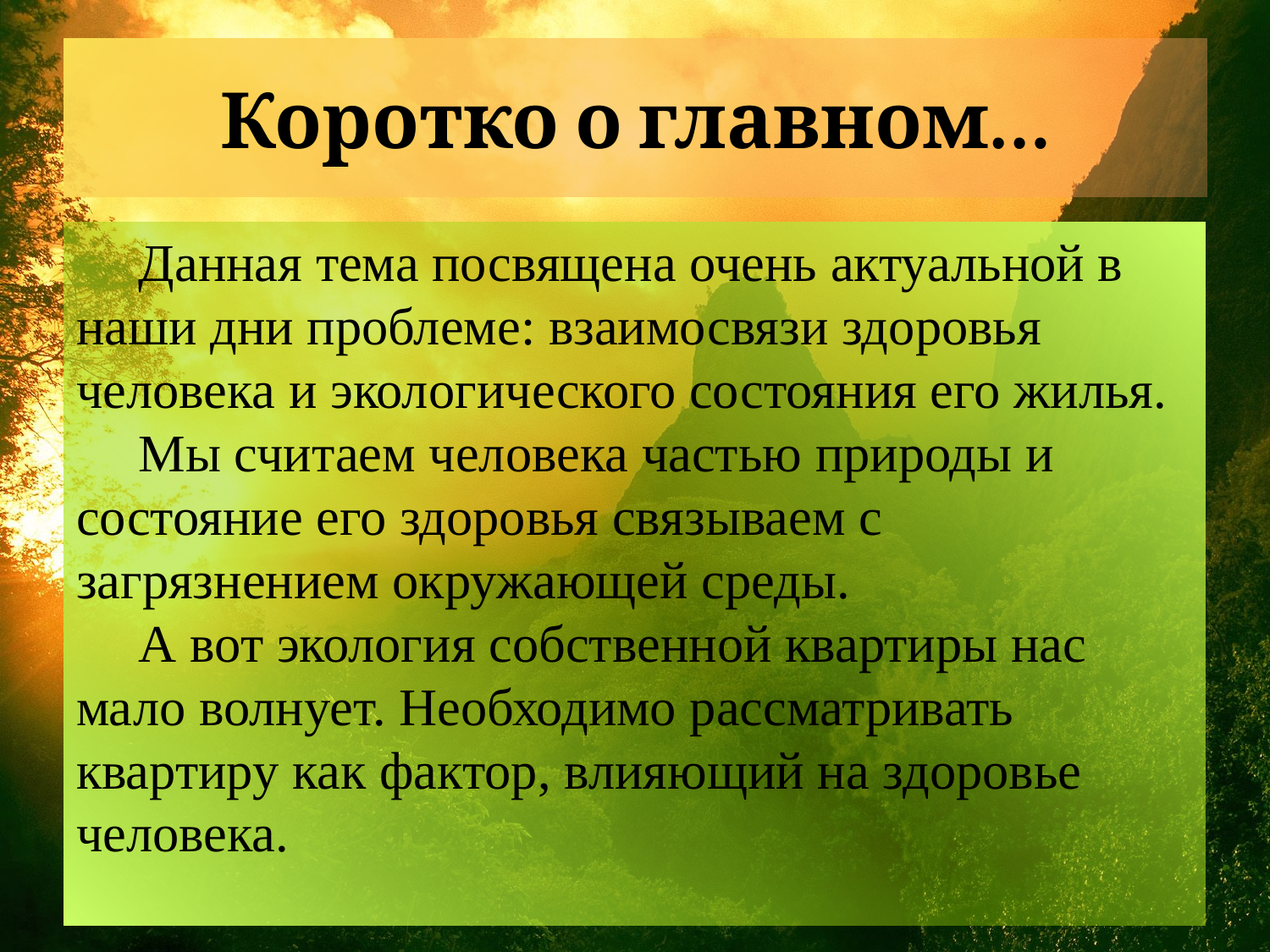

# Коротко о главном…
Данная тема посвящена очень актуальной в наши дни проблеме: взаимосвязи здоровья человека и экологического состояния его жилья.
Мы считаем человека частью природы и состояние его здоровья связываем с загрязнением окружающей среды.
А вот экология собственной квартиры нас мало волнует. Необходимо рассматривать квартиру как фактор, влияющий на здоровье человека.